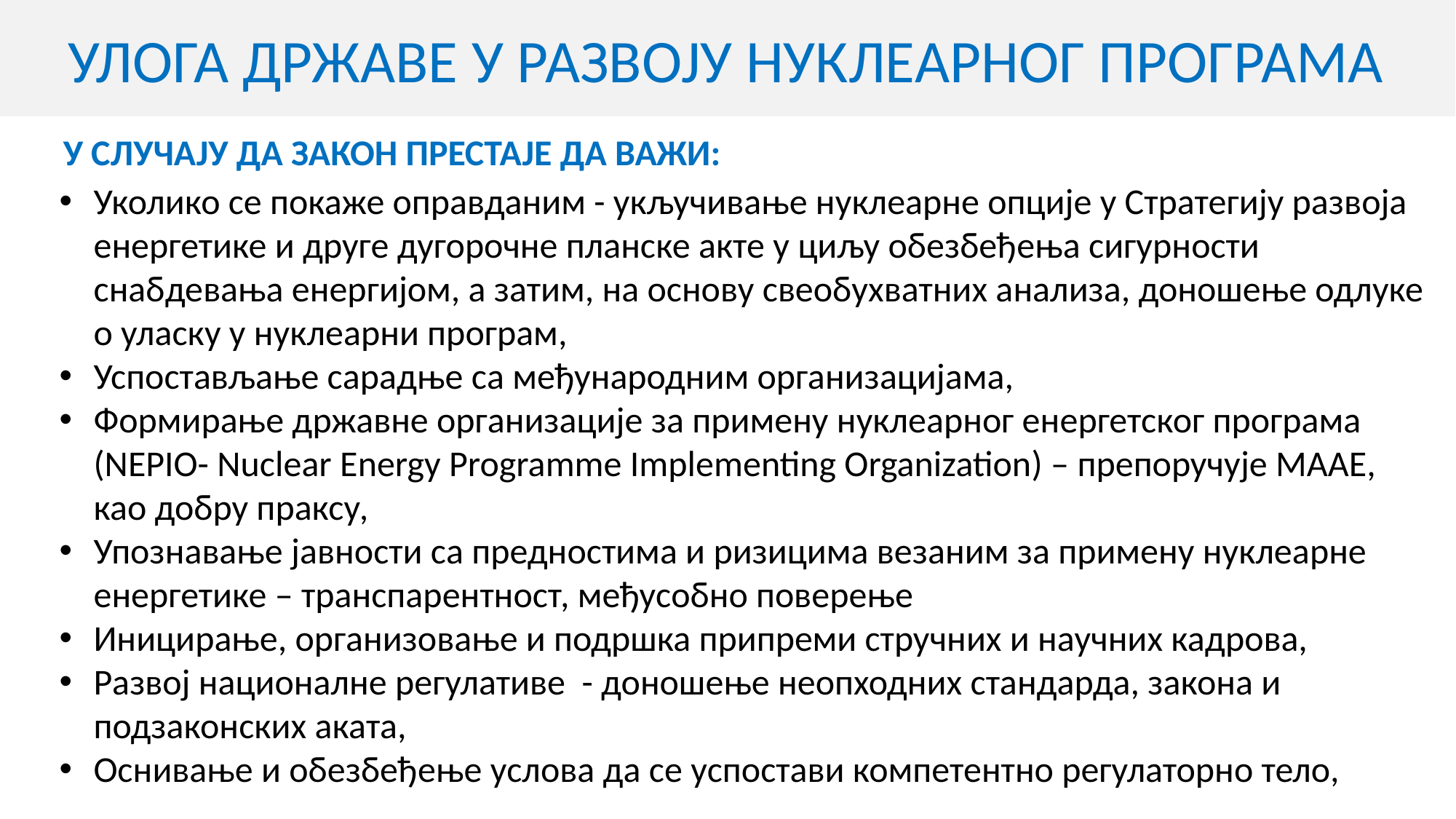

УЛОГА ДРЖАВЕ У РАЗВОЈУ НУКЛЕАРНОГ ПРОГРАМА
У СЛУЧАЈУ ДА ЗАКОН ПРЕСТАЈЕ ДА ВАЖИ:
Уколико се покаже оправданим - укључивање нуклеарне опције у Стратегију развоја енергетике и друге дугорочне планске акте у циљу обезбеђења сигурности снабдевања енергијом, а затим, на основу свеобухватних анализа, доношење одлуке о уласку у нуклеарни програм,
Успостављање сарадње са међународним организацијама,
Формирање државне организације за примену нуклеарног енергетског програма (NEPIO- Nuclear Energy Programme Implementing Organization) – препоручује МААЕ, као добру праксу,
Упознавање јавности са предностима и ризицима везаним за примену нуклеарне енергетике – транспарентност, међусобно поверење
Иницирање, организовање и подршка припреми стручних и научних кадрова,
Развој националне регулативе  - доношење неопходних стандарда, закона и подзаконских аката,
Оснивање и обезбеђење услова да се успостави компетентно регулаторно тело,